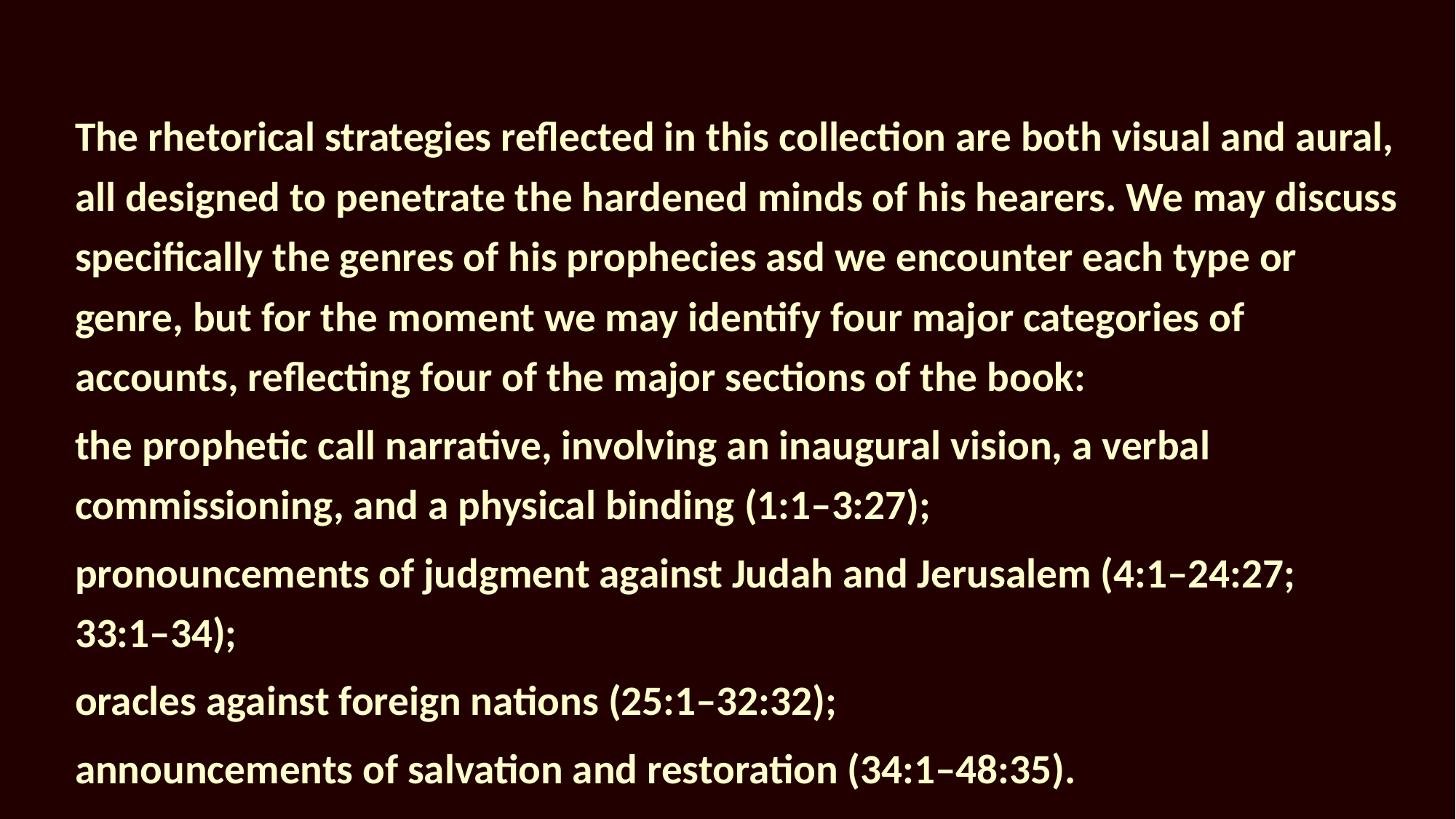

The rhetorical strategies reflected in this collection are both visual and aural, all designed to penetrate the hardened minds of his hearers. We may discuss specifically the genres of his prophecies asd we encounter each type or genre, but for the moment we may identify four major categories of accounts, reflecting four of the major sections of the book:
the prophetic call narrative, involving an inaugural vision, a verbal commissioning, and a physical binding (1:1–3:27);
pronouncements of judgment against Judah and Jerusalem (4:1–24:27; 33:1–34);
oracles against foreign nations (25:1–32:32);
announcements of salvation and restoration (34:1–48:35).